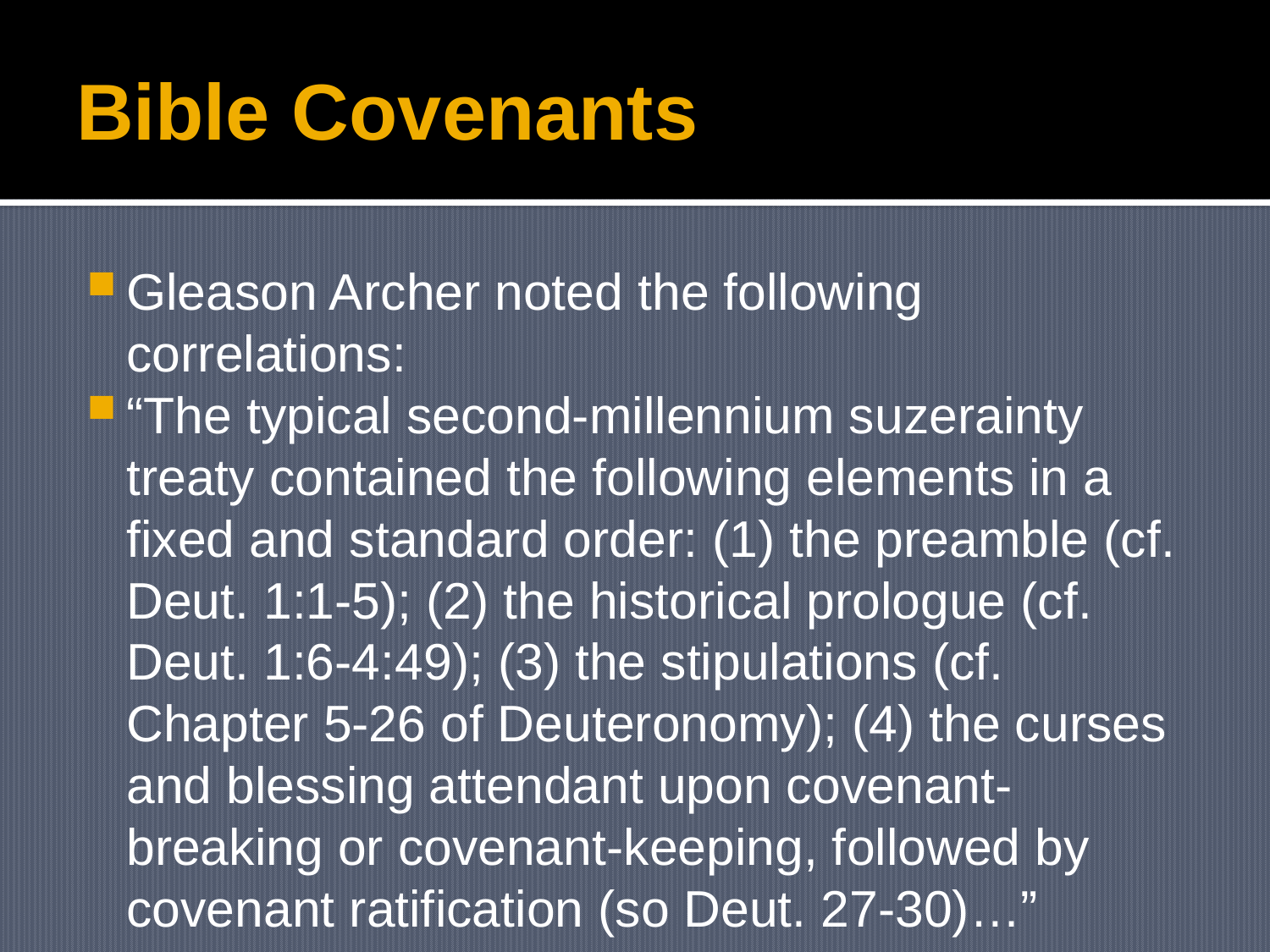

# Bible Covenants
Gleason Archer noted the following correlations:
“The typical second-millennium suzerainty treaty contained the following elements in a fixed and standard order: (1) the preamble (cf. Deut. 1:1-5); (2) the historical prologue (cf. Deut. 1:6-4:49); (3) the stipulations (cf. Chapter 5-26 of Deuteronomy); (4) the curses and blessing attendant upon covenant-breaking or covenant-keeping, followed by covenant ratification (so Deut. 27-30)…”